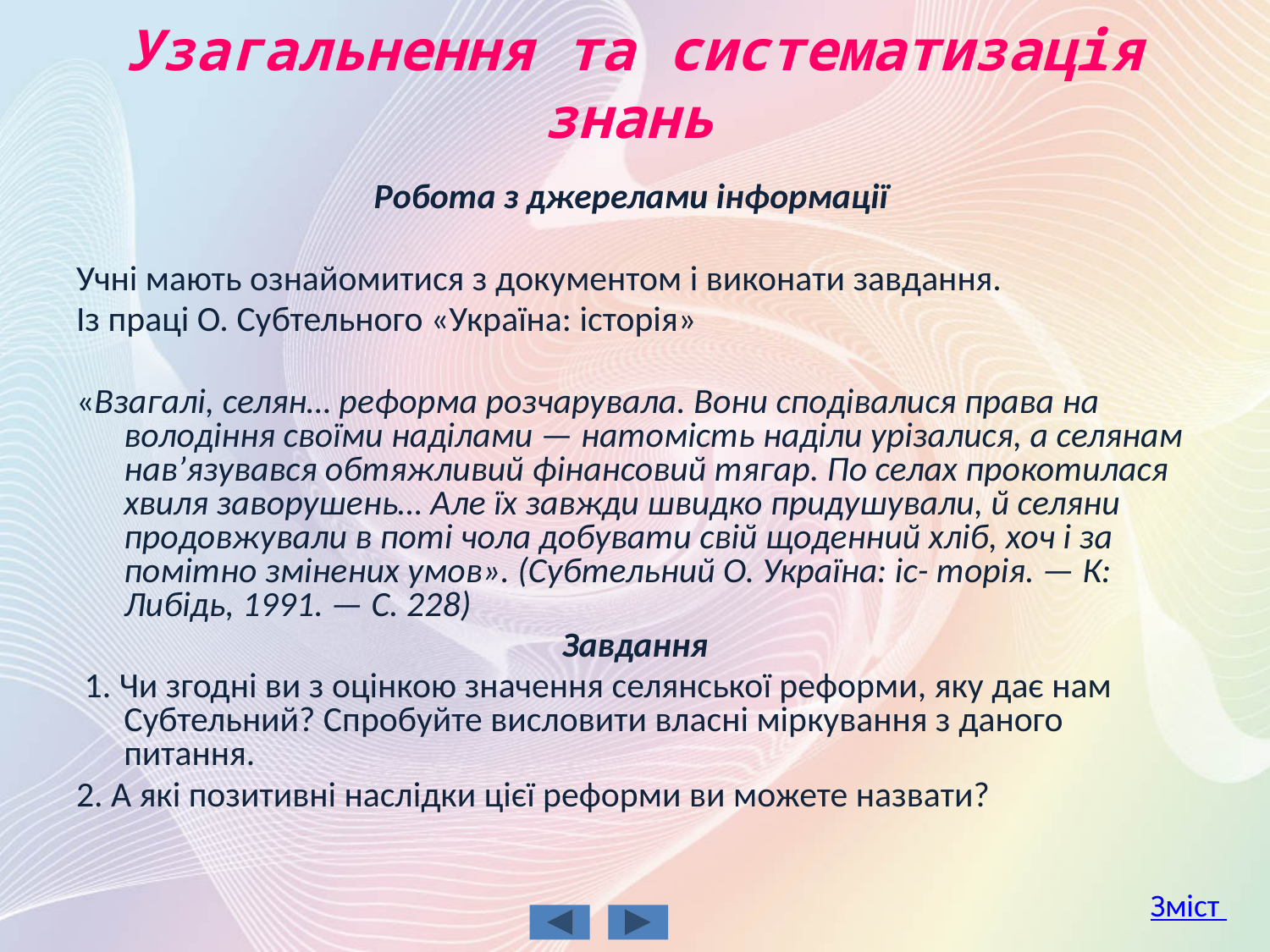

# Узагальнення та систематизація знань

Робота з джерелами інформації

Учні мають ознайомитися з документом і виконати завдання.
Із праці О. Субтельного «Україна: історія»

«Взагалі, селян… реформа розчарувала. Вони сподівалися права на володіння своїми наділами — натомість наділи урізалися, а селянам нав’язувався обтяжливий фінансовий тягар. По селах прокотилася хвиля заворушень… Але їх завжди швидко придушували, й селяни продовжували в поті чола добувати свій щоденний хліб, хоч і за помітно змінених умов». (Субтельний О. Україна: іс- торія. — К: Либідь, 1991. — С. 228)
Завдання
 1. Чи згодні ви з оцінкою значення селянської реформи, яку дає нам Субтельний? Спробуйте висловити власні міркування з даного питання.
2. А які позитивні наслідки цієї реформи ви можете назвати?

Зміст